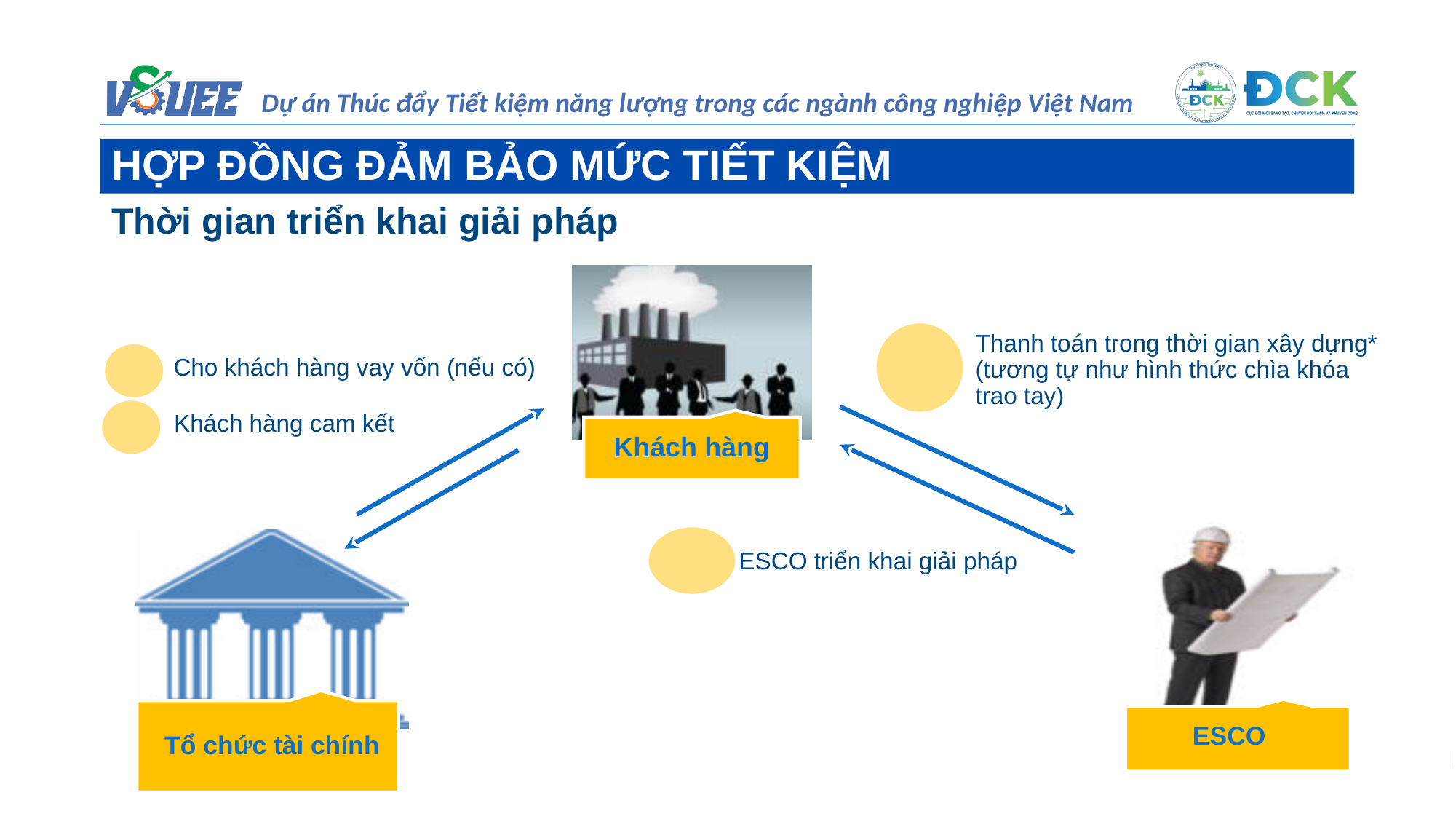

HỢP ĐỒNG ĐẢM BẢO MỨC TIẾT KIỆM
Thời gian triển khai giải pháp

Khách hàng

Thanh toán trong thời gian xây dựng* (tương tự như hình thức chìa khóa trao tay)

Cho khách hàng vay vốn (nếu có)

Khách hàng cam kết

ESCO triển khai giải pháp

ESCO

Tổ chức tài chính